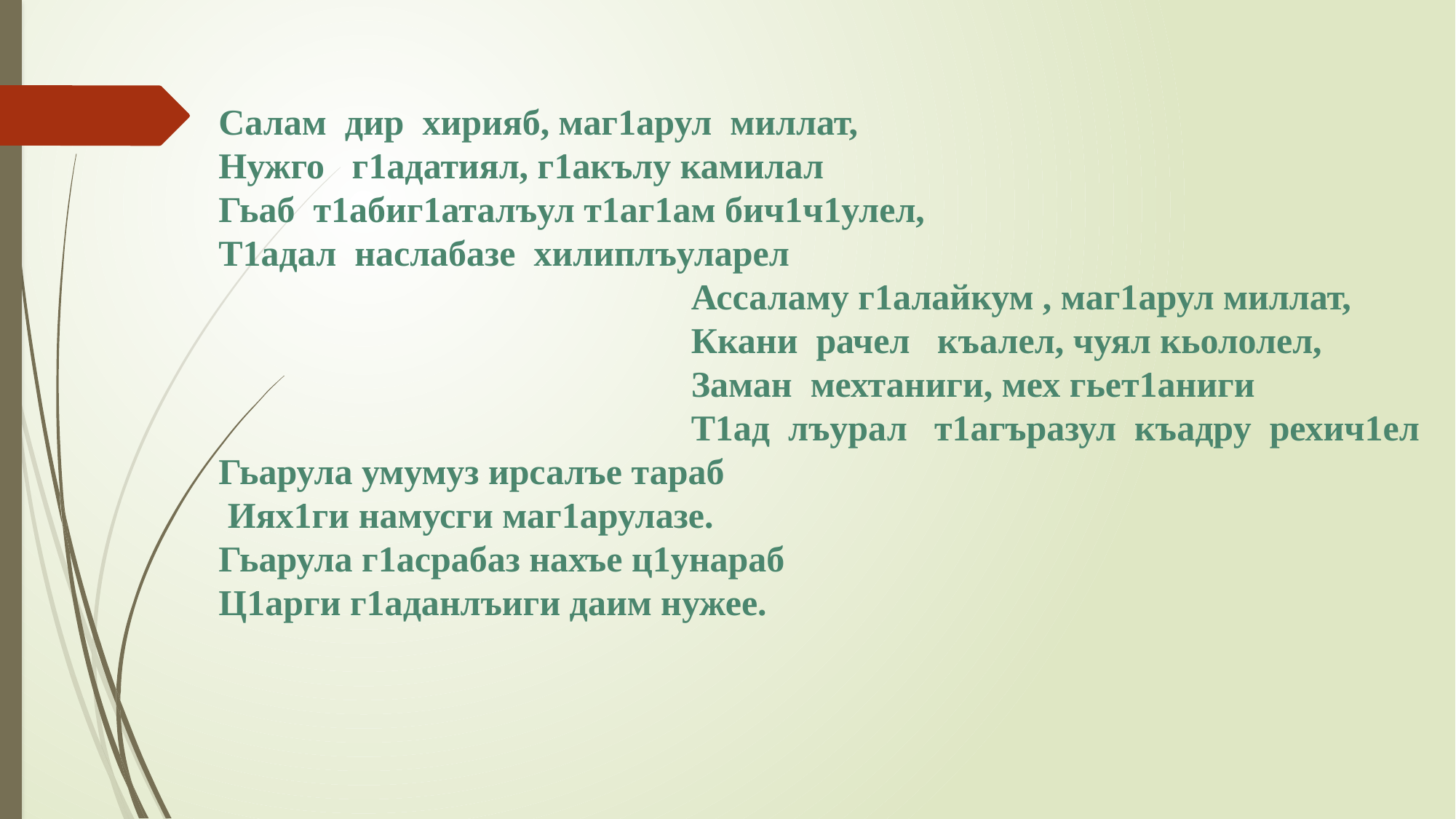

# Салам  дир  хирияб, маг1арул  миллат, Нужго   г1адатиял, г1акълу камилал Гьаб  т1абиг1аталъул т1аг1ам бич1ч1улел, Т1адал  наслабазе  хилиплъуларел Ассаламу г1алайкум , маг1арул миллат, Ккани  рачел   къалел, чуял кьололел, Заман  мехтаниги, мех гьет1аниги Т1ад  лъурал   т1агъразул  къадру  рехич1ел Гьарула умумуз ирсалъе тараб Иях1ги намусги маг1арулазе. Гьарула г1асрабаз нахъе ц1унараб Ц1арги г1аданлъиги даим нужее.